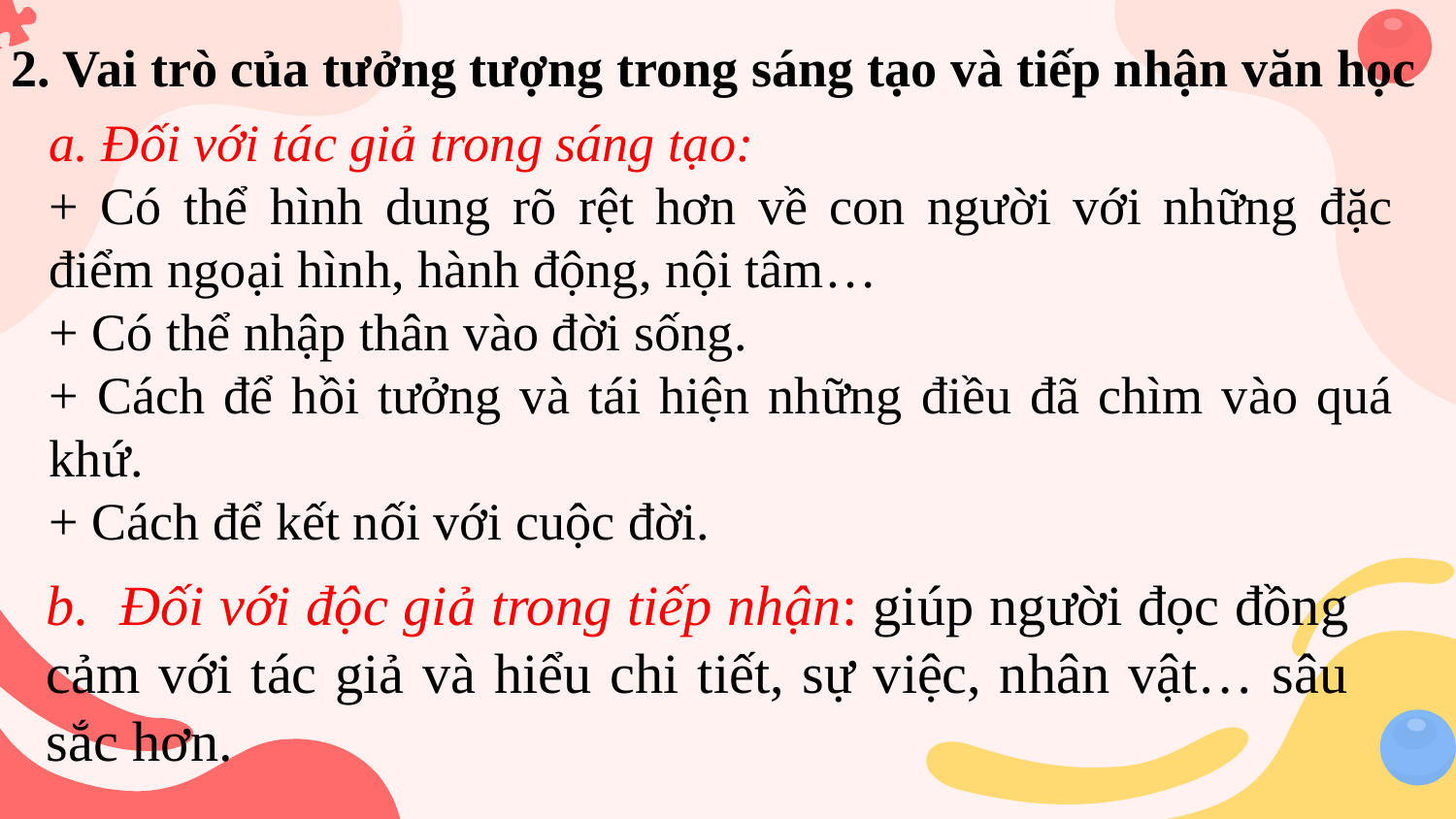

2. Vai trò của tưởng tượng trong sáng tạo và tiếp nhận văn học
a. Đối với tác giả trong sáng tạo:
+ Có thể hình dung rõ rệt hơn về con người với những đặc điểm ngoại hình, hành động, nội tâm…
+ Có thể nhập thân vào đời sống.
+ Cách để hồi tưởng và tái hiện những điều đã chìm vào quá khứ.
+ Cách để kết nối với cuộc đời.
b.  Đối với độc giả trong tiếp nhận: giúp người đọc đồng cảm với tác giả và hiểu chi tiết, sự việc, nhân vật… sâu sắc hơn.